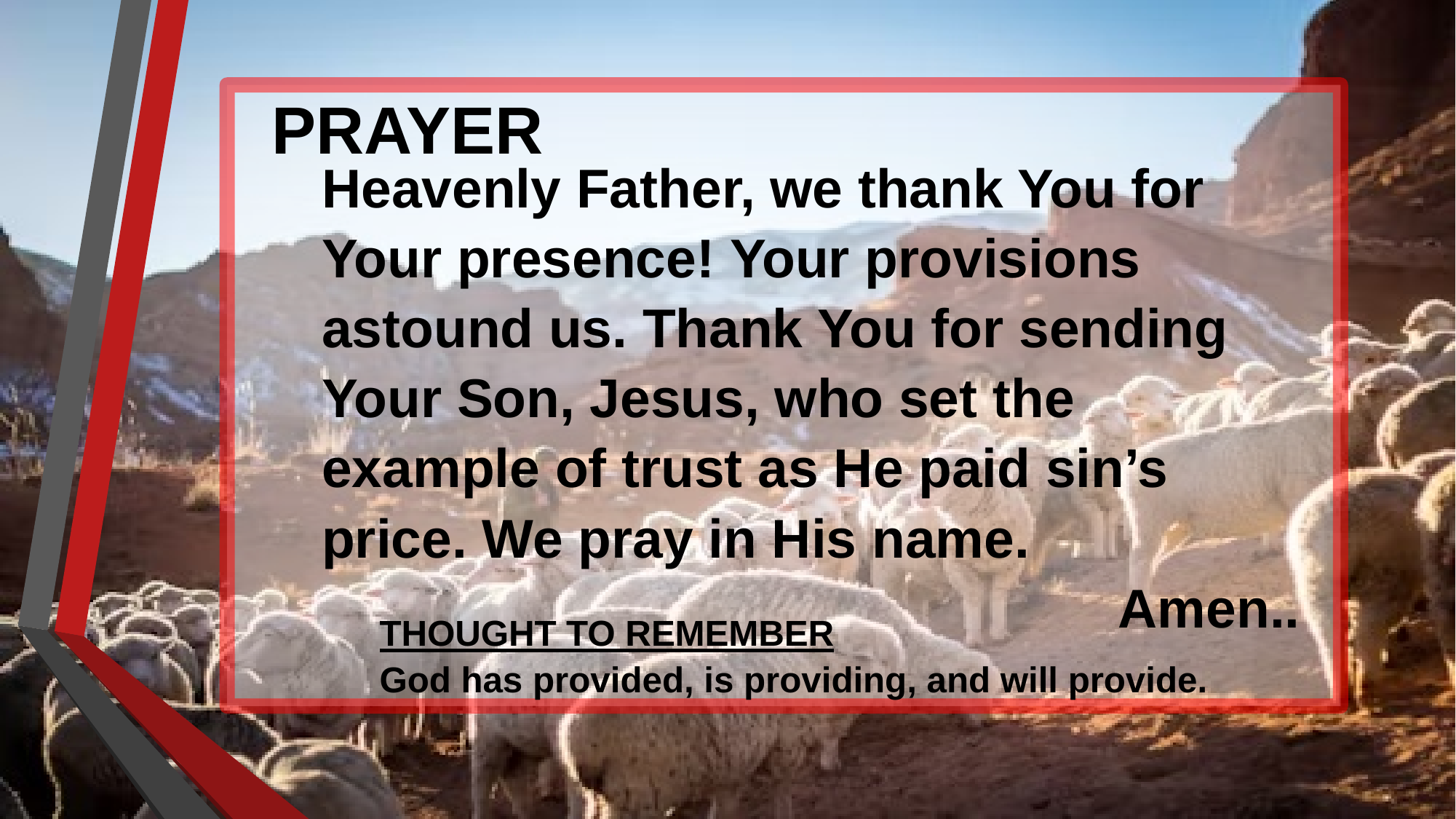

# Prayer

Heavenly Father, we thank You for Your presence! Your provisions astound us. Thank You for sending Your Son, Jesus, who set the example of trust as He paid sin’s price. We pray in His name.
Amen..

Thought to Remember
God has provided, is providing, and will provide.